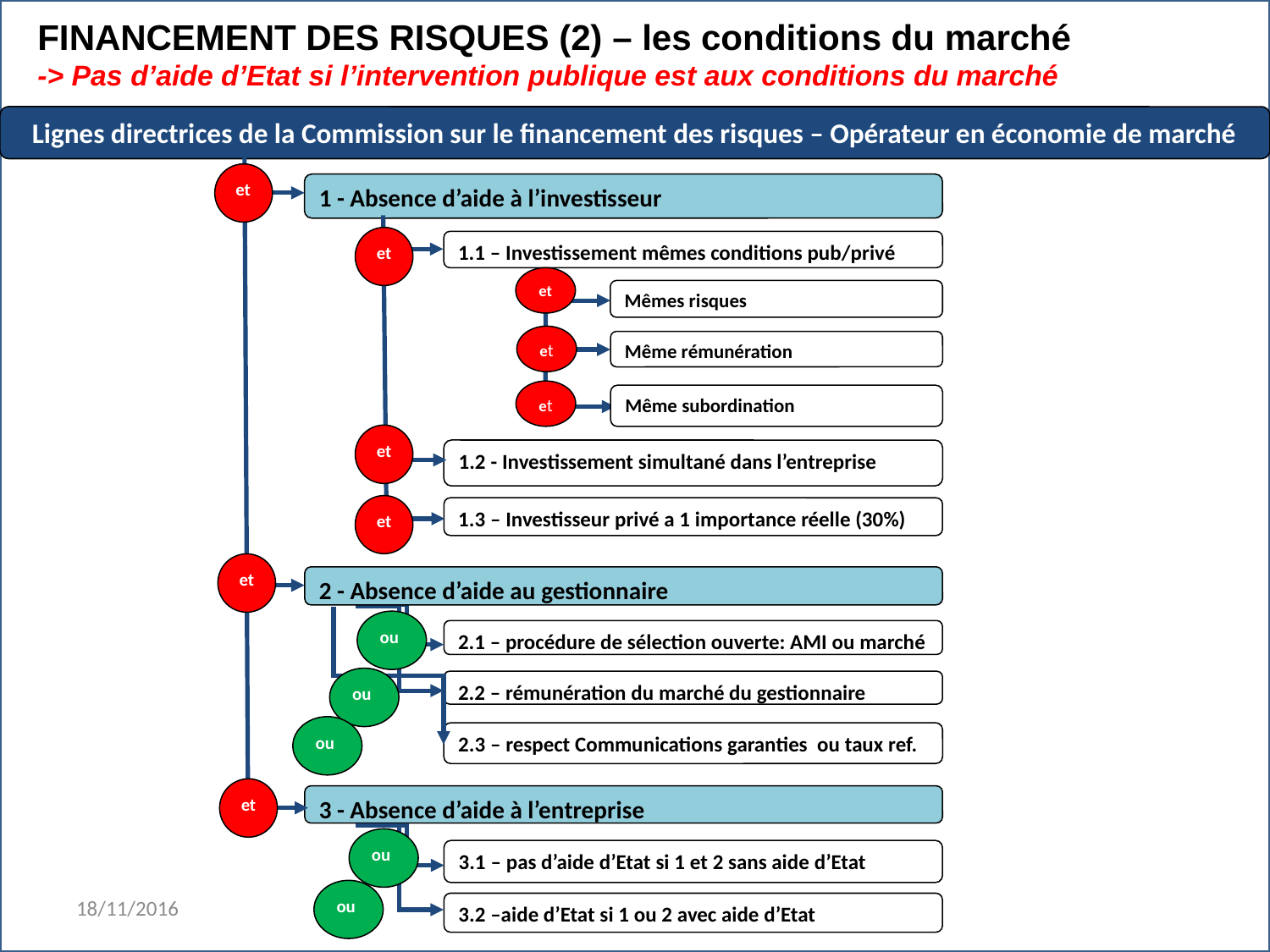

FINANCEMENT DES RISQUES (2) – les conditions du marché
-> Pas d’aide d’Etat si l’intervention publique est aux conditions du marché
Lignes directrices de la Commission sur le financement des risques – Opérateur en économie de marché
et
1 - Absence d’aide à l’investisseur
et
1.1 – Investissement mêmes conditions pub/privé
et
Mêmes risques
et
Même rémunération
et
Même subordination
et
1.2 - Investissement simultané dans l’entreprise
et
1.3 – Investisseur privé a 1 importance réelle (30%)
et
2 - Absence d’aide au gestionnaire
ou
2.1 – procédure de sélection ouverte: AMI ou marché
ou
2.2 – rémunération du marché du gestionnaire
ou
2.3 – respect Communications garanties  ou taux ref.
et
3 - Absence d’aide à l’entreprise
ou
3.1 – pas d’aide d’Etat si 1 et 2 sans aide d’Etat
ou
18/11/2016
JP Bove www.fcae.eu
58
3.2 –aide d’Etat si 1 ou 2 avec aide d’Etat